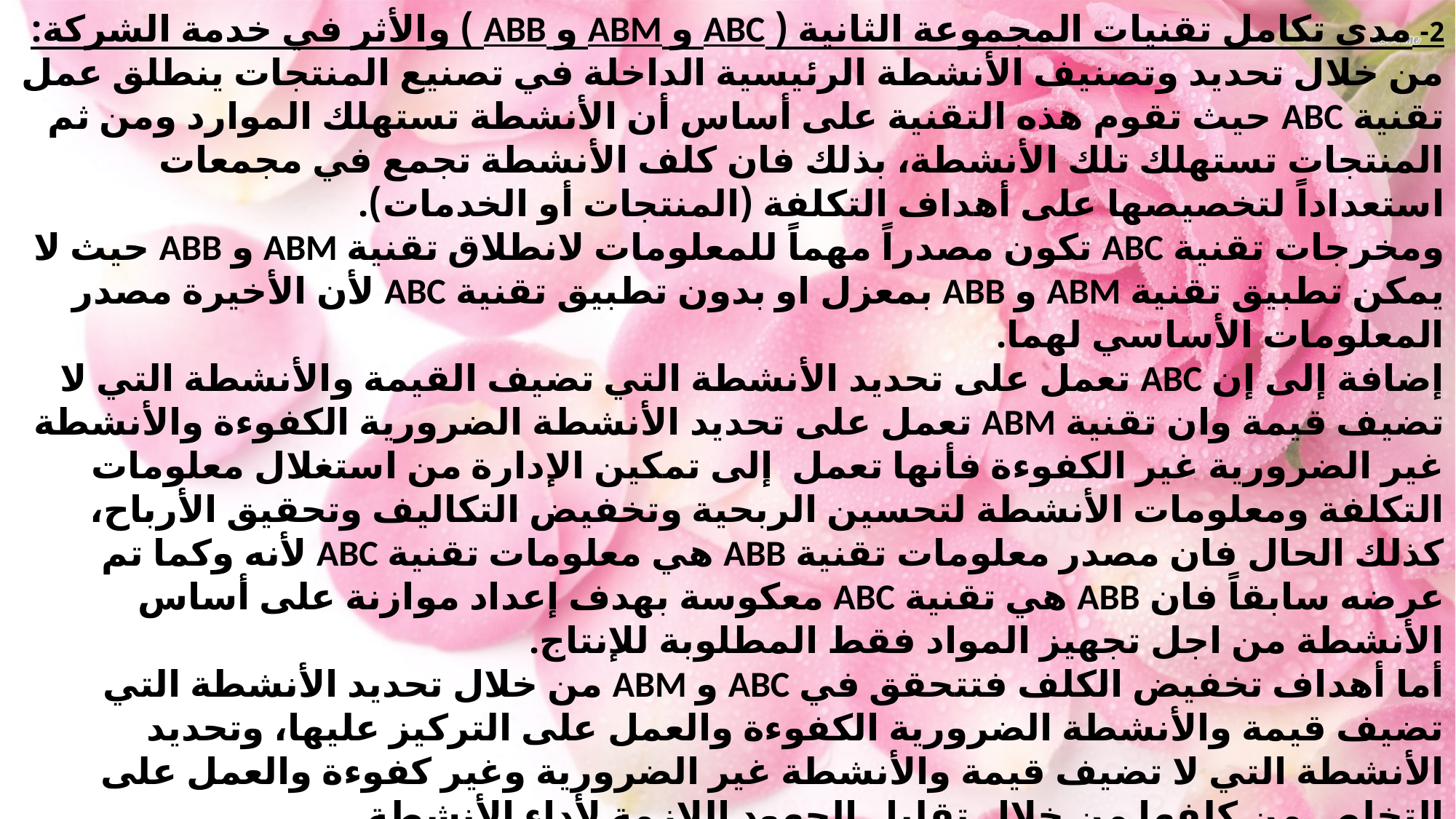

2- مدى تكامل تقنيات المجموعة الثانية ( ABC و ABM و ABB ) والأثر في خدمة الشركة:
من خلال تحديد وتصنيف الأنشطة الرئيسية الداخلة في تصنيع المنتجات ينطلق عمل تقنية ABC حيث تقوم هذه التقنية على أساس أن الأنشطة تستهلك الموارد ومن ثم المنتجات تستهلك تلك الأنشطة، بذلك فان كلف الأنشطة تجمع في مجمعات استعداداً لتخصيصها على أهداف التكلفة (المنتجات أو الخدمات).
ومخرجات تقنية ABC تكون مصدراً مهماً للمعلومات لانطلاق تقنية ABM و ABB حيث لا يمكن تطبيق تقنية ABM و ABB بمعزل او بدون تطبيق تقنية ABC لأن الأخيرة مصدر المعلومات الأساسي لهما.
إضافة إلى إن ABC تعمل على تحديد الأنشطة التي تضيف القيمة والأنشطة التي لا تضيف قيمة وان تقنية ABM تعمل على تحديد الأنشطة الضرورية الكفوءة والأنشطة غير الضرورية غير الكفوءة فأنها تعمل  إلى تمكين الإدارة من استغلال معلومات التكلفة ومعلومات الأنشطة لتحسين الربحية وتخفيض التكاليف وتحقيق الأرباح، كذلك الحال فان مصدر معلومات تقنية ABB هي معلومات تقنية ABC لأنه وكما تم عرضه سابقاً فان ABB هي تقنية ABC معكوسة بهدف إعداد موازنة على أساس الأنشطة من اجل تجهيز المواد فقط المطلوبة للإنتاج.
أما أهداف تخفيض الكلف فتتحقق في ABC و ABM من خلال تحديد الأنشطة التي تضيف قيمة والأنشطة الضرورية الكفوءة والعمل على التركيز عليها، وتحديد الأنشطة التي لا تضيف قيمة والأنشطة غير الضرورية وغير كفوءة والعمل على التخلص من كلفها من خلال تقليل الجهود اللازمة لأداء الأنشطة.
والى جانب ذلك أيضاً السعي لتحسين جودة المنتج لاكتساب رضا الزبائن والذي تشترك فيه تقنيات أخرى إلى جانب ABC و ABM. بذلك يمكن القول إن تكامل تقنيات ABC و ABM و ABB ينعكس بالأثر على الشركة لاعتماد تلك التقنيات على أنشطة الشركة كسبب لوجودها وكذلك الاعتماد الكامل لـ ABM و ABB على كامل معلومات الأنشطة الناتجة عن ABC لأن اعتماد ABB داخل الشركة يتطلب تطبيقاً للـ ABC.